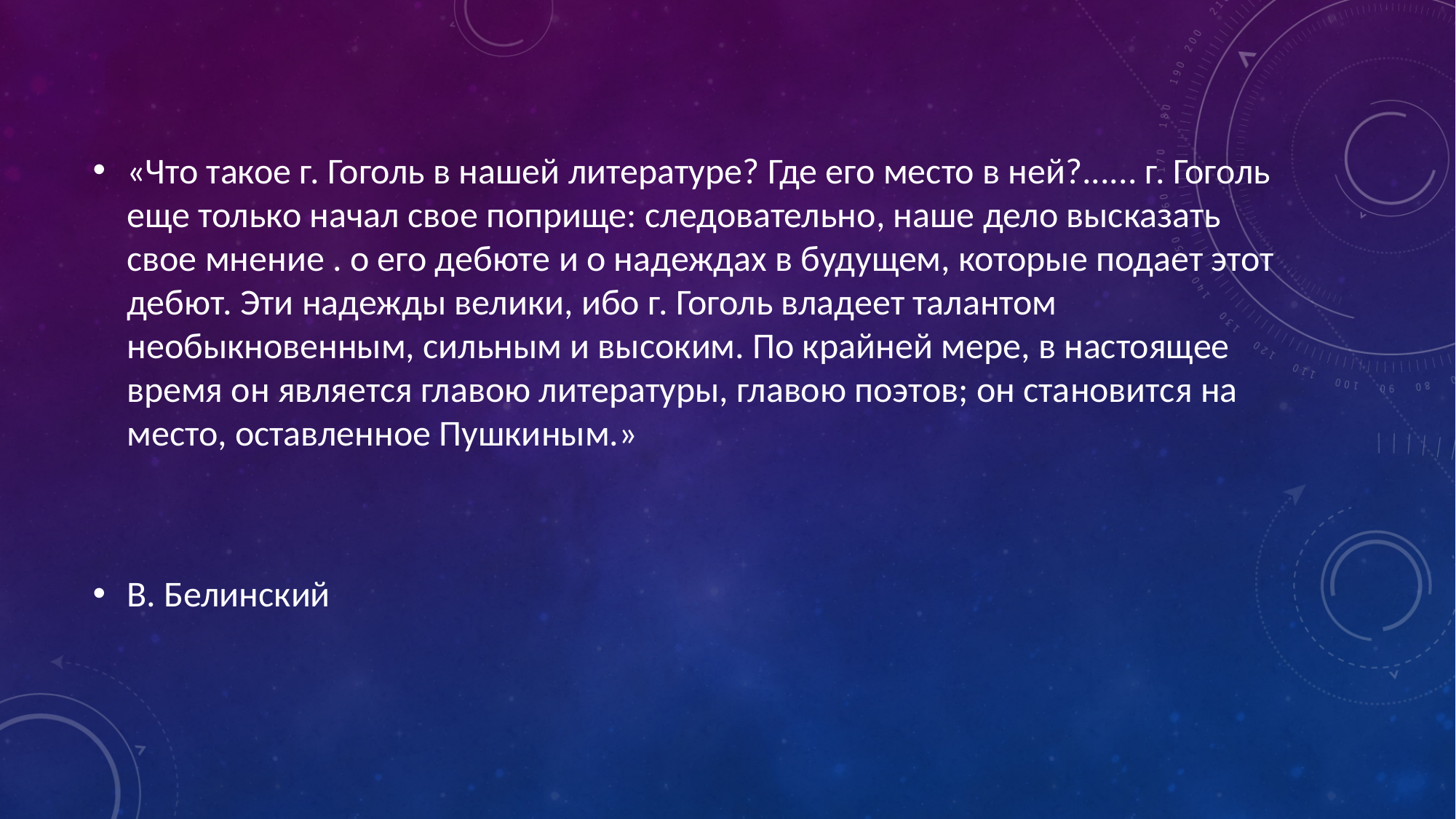

«Что такое г. Гоголь в нашей литературе? Где его место в ней?...... г. Гоголь еще только начал свое поприще: следовательно, наше дело высказать свое мнение . о его дебюте и о надеждах в будущем, которые подает этот дебют. Эти надежды велики, ибо г. Гоголь владеет талантом необыкновенным, сильным и высоким. По крайней мере, в настоящее время он является главою литературы, главою поэтов; он становится на место, оставленное Пушкиным.»

В. Белинский

#